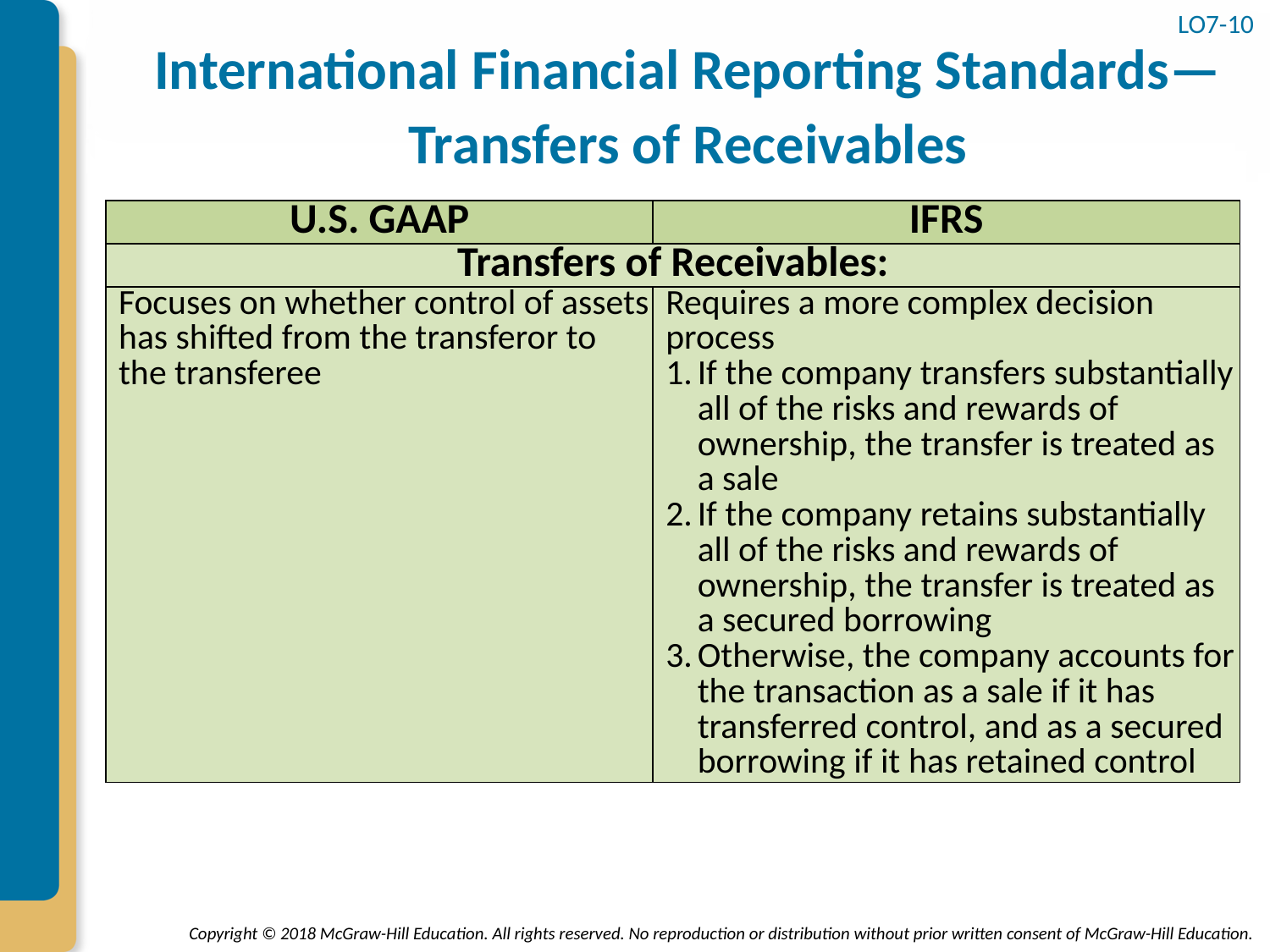

# International Financial Reporting Standards—Transfers of Receivables
LO7-10
| U.S. GAAP | IFRS |
| --- | --- |
| Transfers of Receivables: |  |
| Focuses on whether control of assets has shifted from the transferor to the transferee | Requires a more complex decision process If the company transfers substantially all of the risks and rewards of ownership, the transfer is treated as a sale If the company retains substantially all of the risks and rewards of ownership, the transfer is treated as a secured borrowing Otherwise, the company accounts for the transaction as a sale if it has transferred control, and as a secured borrowing if it has retained control |